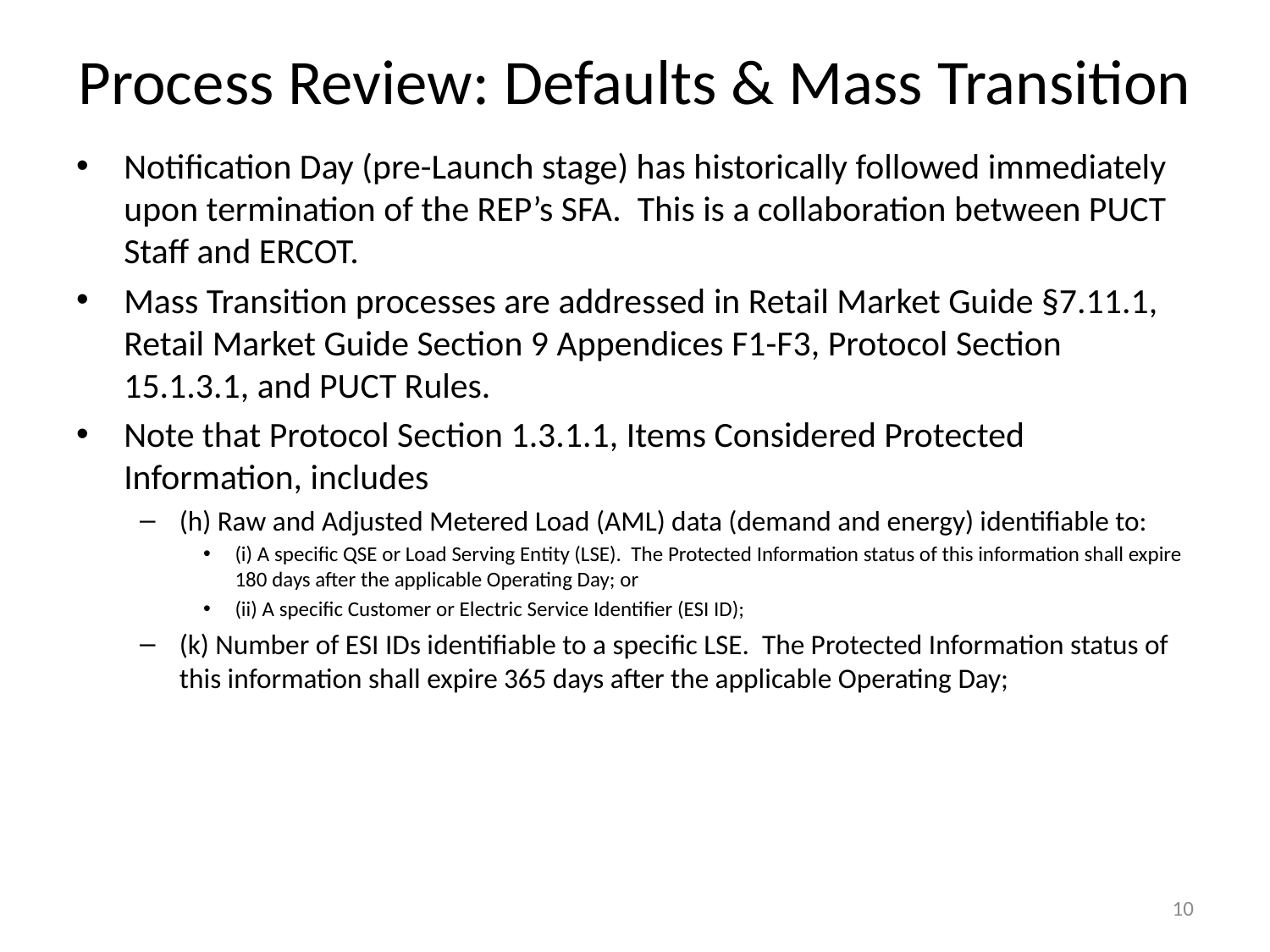

# Process Review: Defaults & Mass Transition
Notification Day (pre-Launch stage) has historically followed immediately upon termination of the REP’s SFA.  This is a collaboration between PUCT Staff and ERCOT.
Mass Transition processes are addressed in Retail Market Guide §7.11.1, Retail Market Guide Section 9 Appendices F1-F3, Protocol Section 15.1.3.1, and PUCT Rules.
Note that Protocol Section 1.3.1.1, Items Considered Protected Information, includes
(h) Raw and Adjusted Metered Load (AML) data (demand and energy) identifiable to:
(i) A specific QSE or Load Serving Entity (LSE).  The Protected Information status of this information shall expire 180 days after the applicable Operating Day; or
(ii) A specific Customer or Electric Service Identifier (ESI ID);
(k) Number of ESI IDs identifiable to a specific LSE.  The Protected Information status of this information shall expire 365 days after the applicable Operating Day;
10